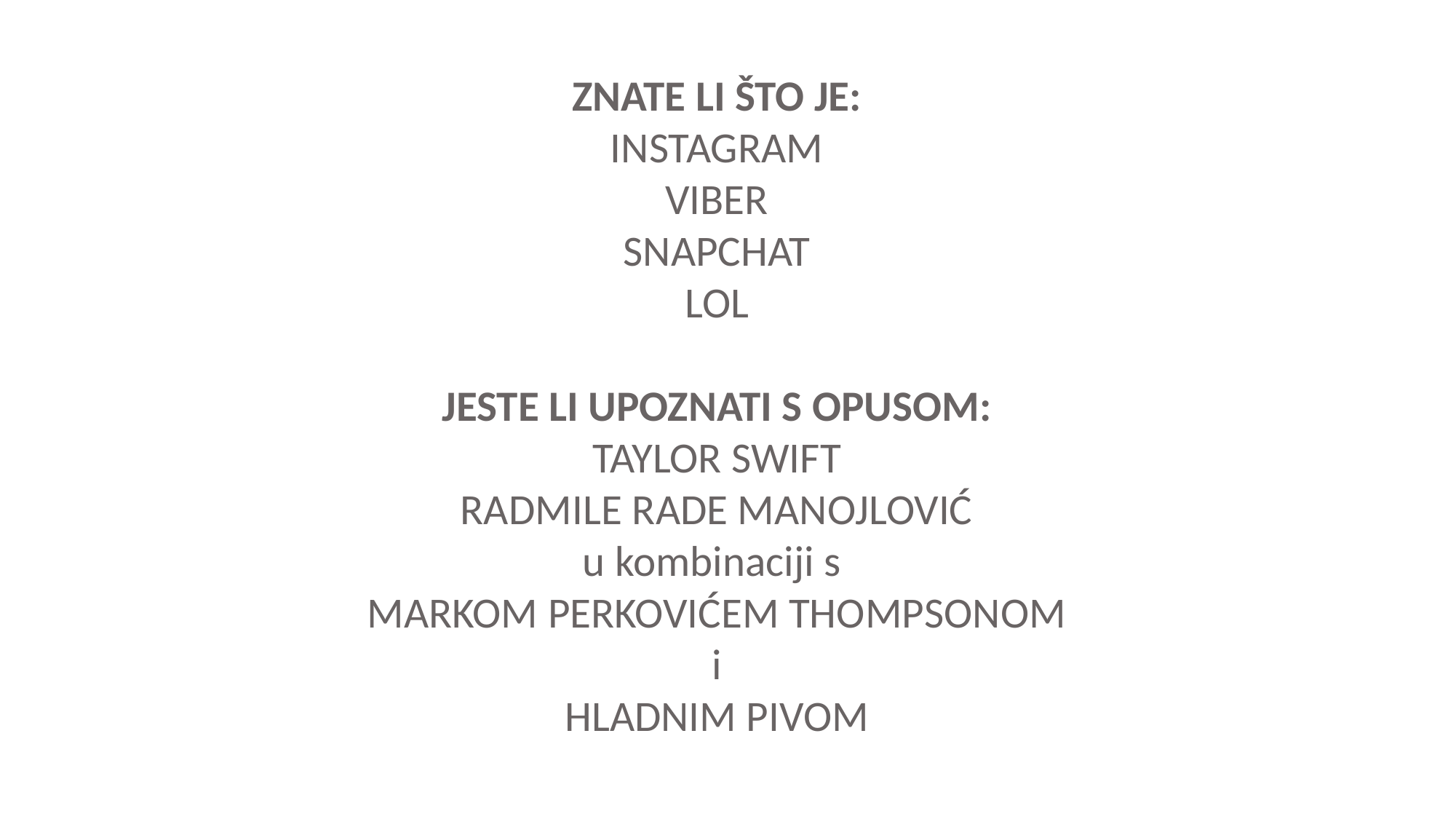

ZNATE LI ŠTO JE:
INSTAGRAM
VIBER
SNAPCHAT
LOL

JESTE LI UPOZNATI S OPUSOM:
TAYLOR SWIFT
RADMILE RADE MANOJLOVIĆ
u kombinaciji s
MARKOM PERKOVIĆEM THOMPSONOM
i
HLADNIM PIVOM